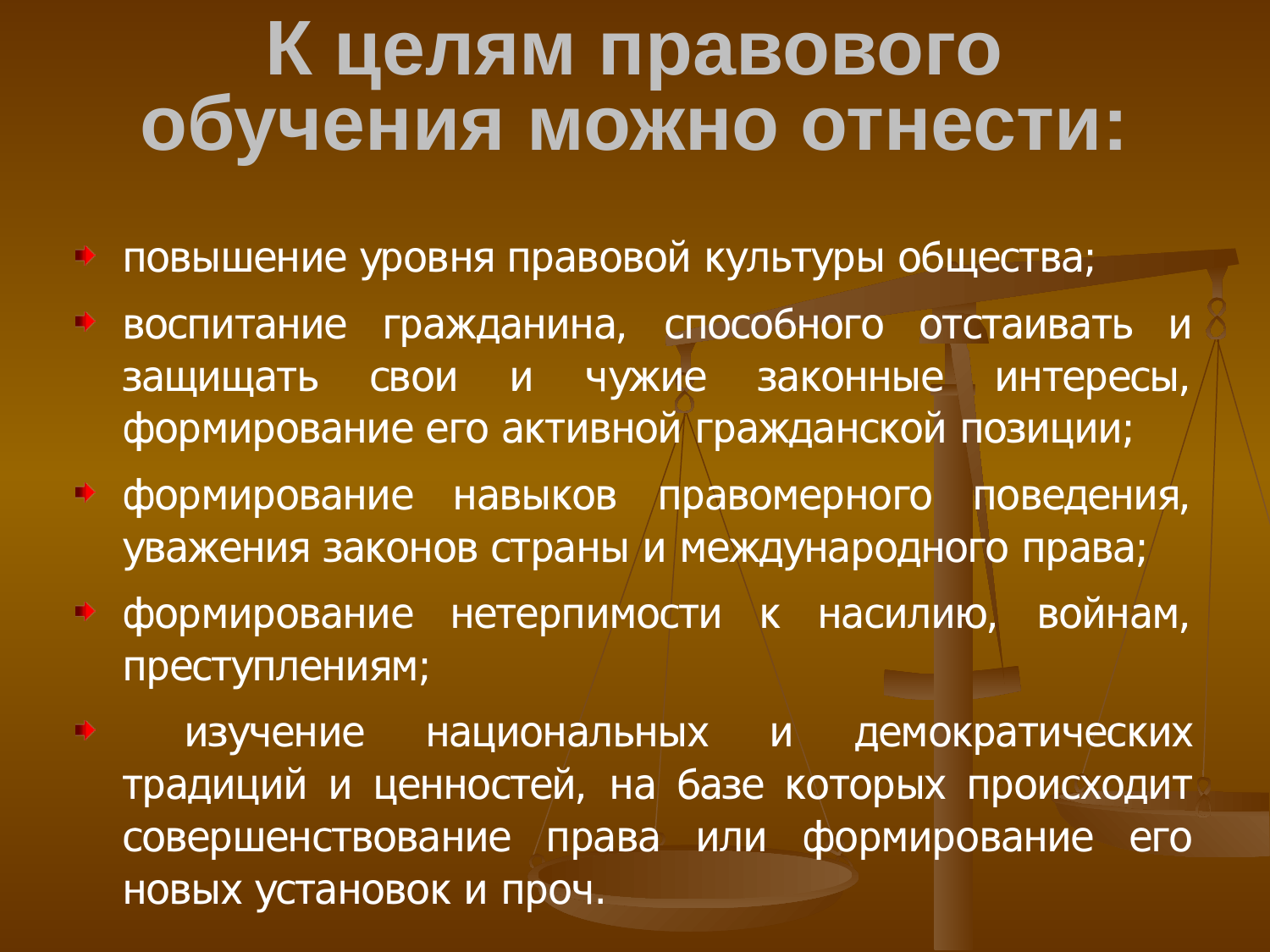

# К целям правового обучения можно отнести:
повышение уровня правовой культуры общества;
воспитание гражданина, способного отстаивать и защищать свои и чужие законные интересы, формирование его активной гражданской позиции;
формирование навыков правомерного поведения, уважения законов страны и международного права;
формирование нетерпимости к насилию, войнам, преступлениям;
 изучение национальных и демократических традиций и ценностей, на базе которых происходит совершенствование права или формирование его новых установок и проч.